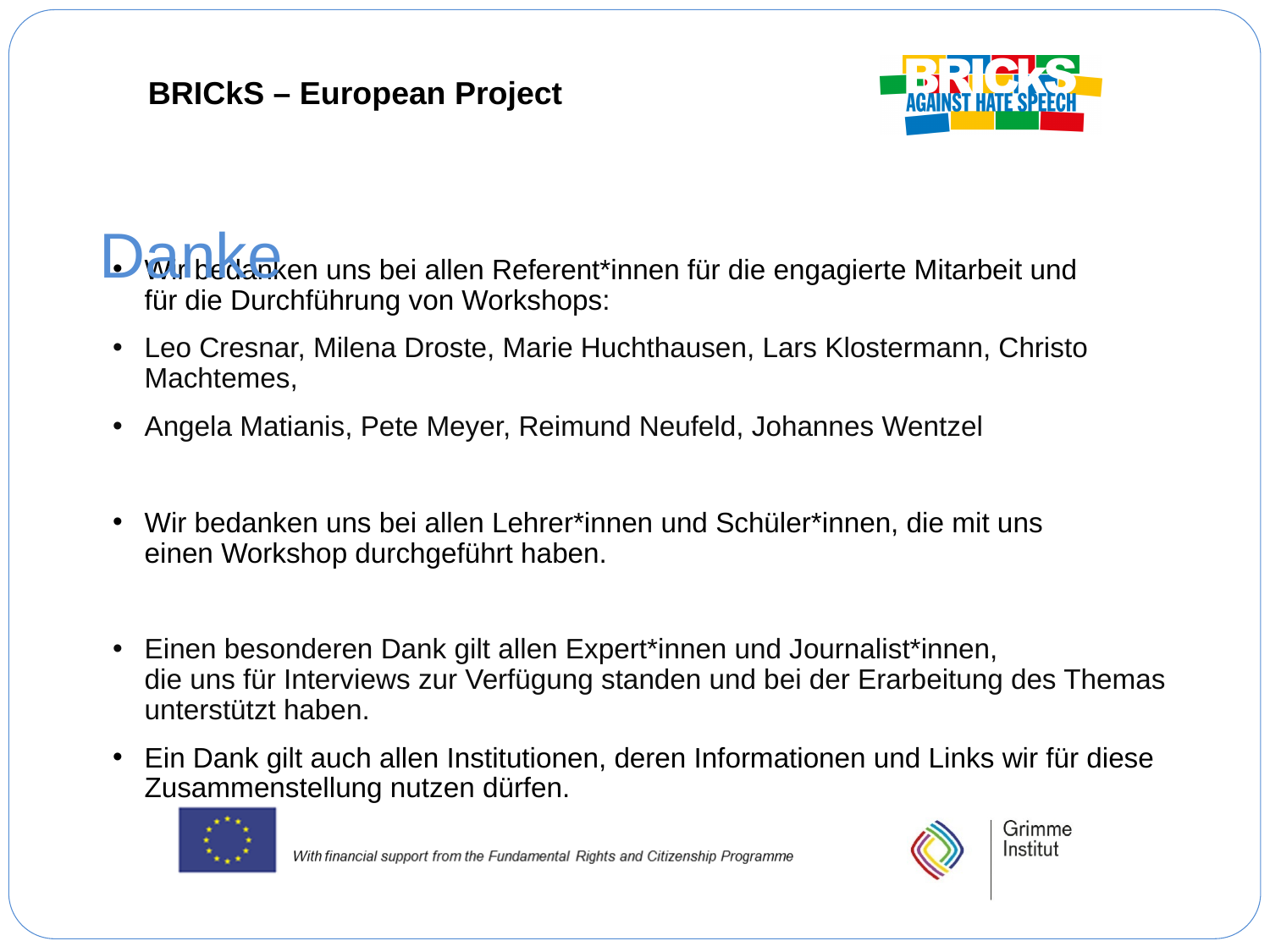

Danke
# Wir bedanken uns bei allen Referent*innen für die engagierte Mitarbeit und für die Durchführung von Workshops:
Leo Cresnar, Milena Droste, Marie Huchthausen, Lars Klostermann, Christo Machtemes,
Angela Matianis, Pete Meyer, Reimund Neufeld, Johannes Wentzel

Wir bedanken uns bei allen Lehrer*innen und Schüler*innen, die mit uns
einen Workshop durchgeführt haben.

Einen besonderen Dank gilt allen Expert*innen und Journalist*innen,
die uns für Interviews zur Verfügung standen und bei der Erarbeitung des Themas
unterstützt haben.
Ein Dank gilt auch allen Institutionen, deren Informationen und Links wir für diese
Zusammenstellung nutzen dürfen.